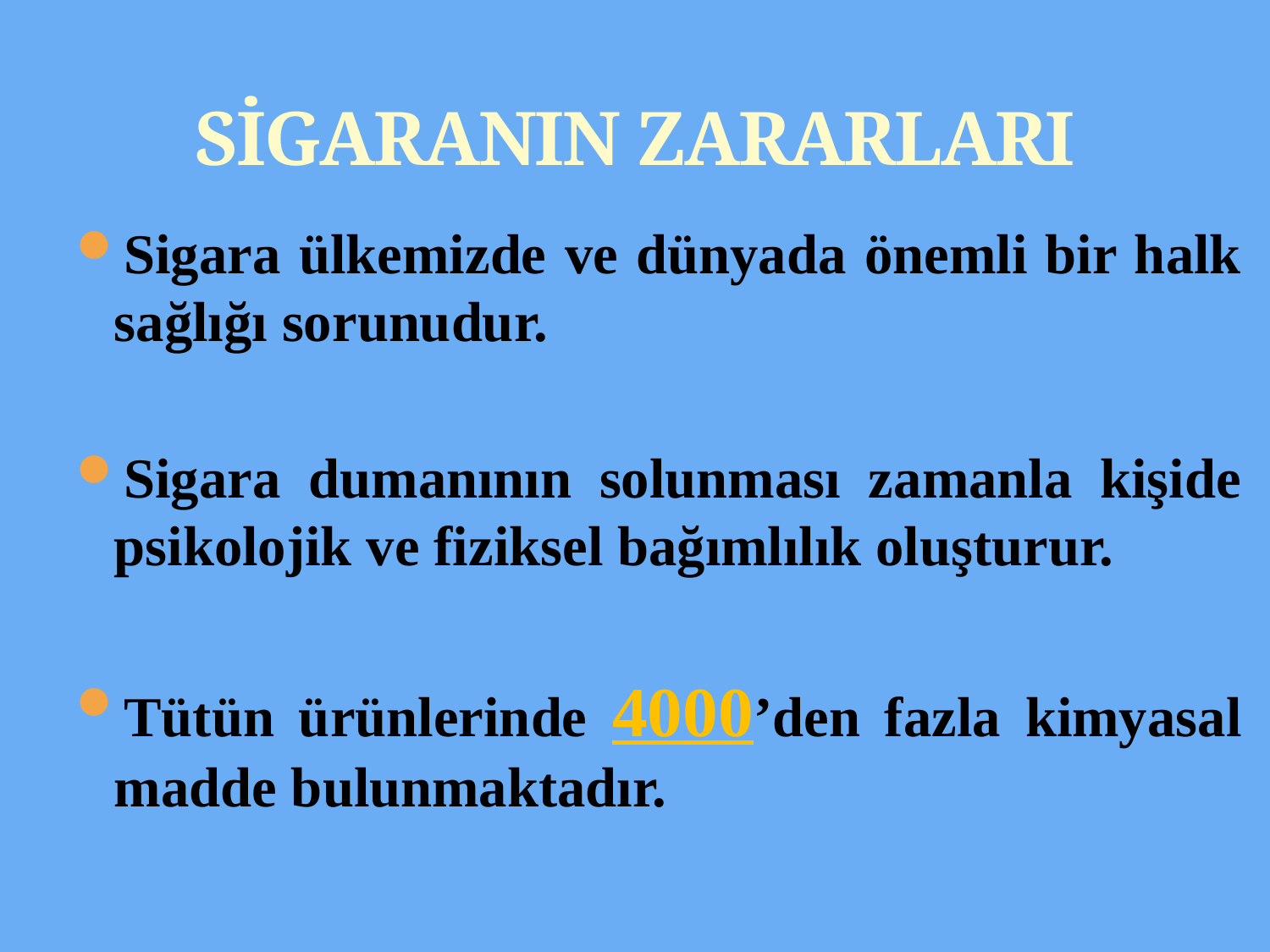

# SİGARANIN ZARARLARI
Sigara ülkemizde ve dünyada önemli bir halk sağlığı sorunudur.

Sigara dumanının solunması zamanla kişide psikolojik ve fiziksel bağımlılık oluşturur.

Tütün ürünlerinde 4000’den fazla kimyasal madde bulunmaktadır.